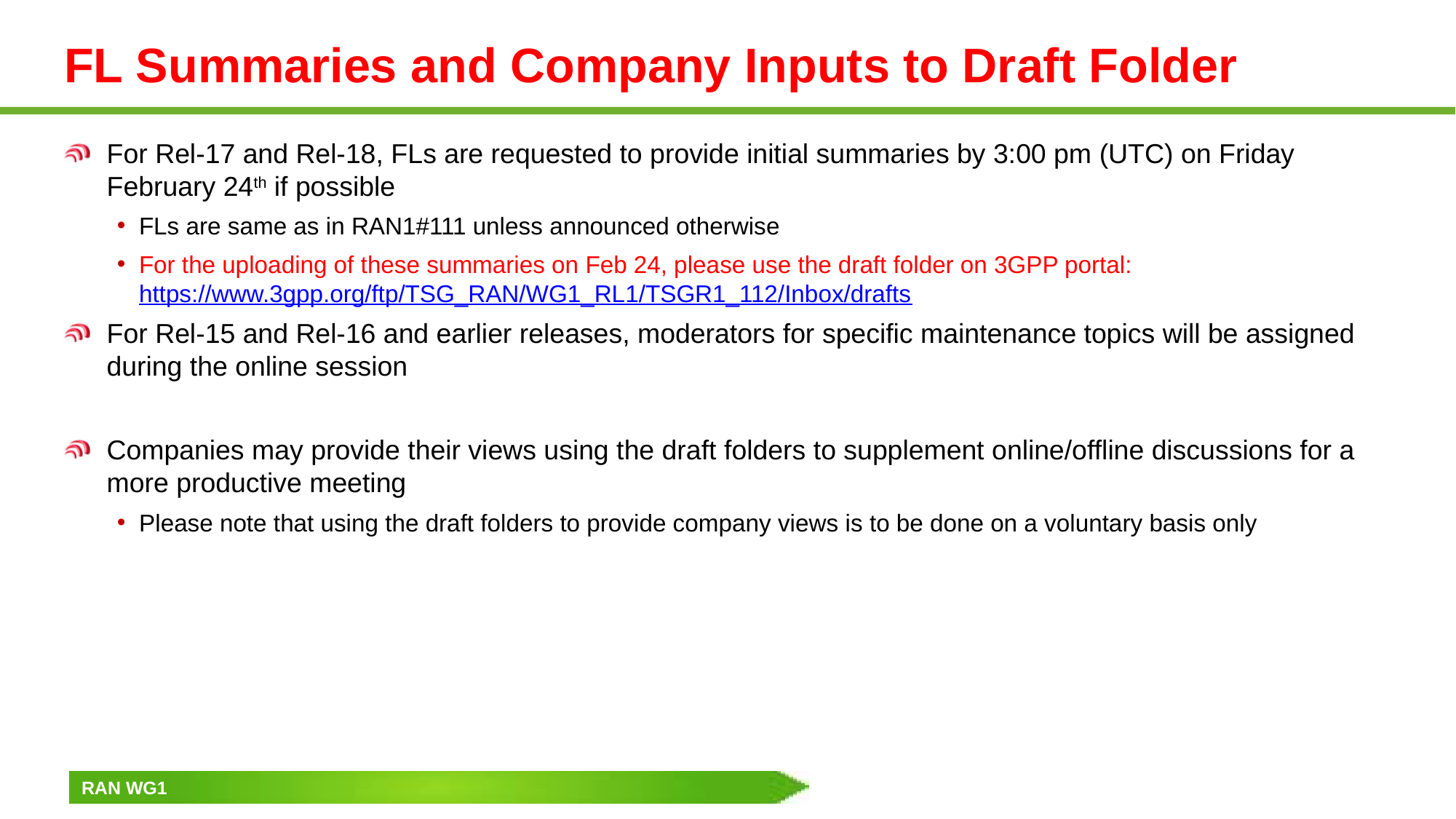

# FL Summaries and Company Inputs to Draft Folder
For Rel-17 and Rel-18, FLs are requested to provide initial summaries by 3:00 pm (UTC) on Friday February 24th if possible
FLs are same as in RAN1#111 unless announced otherwise
For the uploading of these summaries on Feb 24, please use the draft folder on 3GPP portal:
https://www.3gpp.org/ftp/TSG_RAN/WG1_RL1/TSGR1_112/Inbox/drafts
For Rel-15 and Rel-16 and earlier releases, moderators for specific maintenance topics will be assigned during the online session

Companies may provide their views using the draft folders to supplement online/offline discussions for a more productive meeting
Please note that using the draft folders to provide company views is to be done on a voluntary basis only